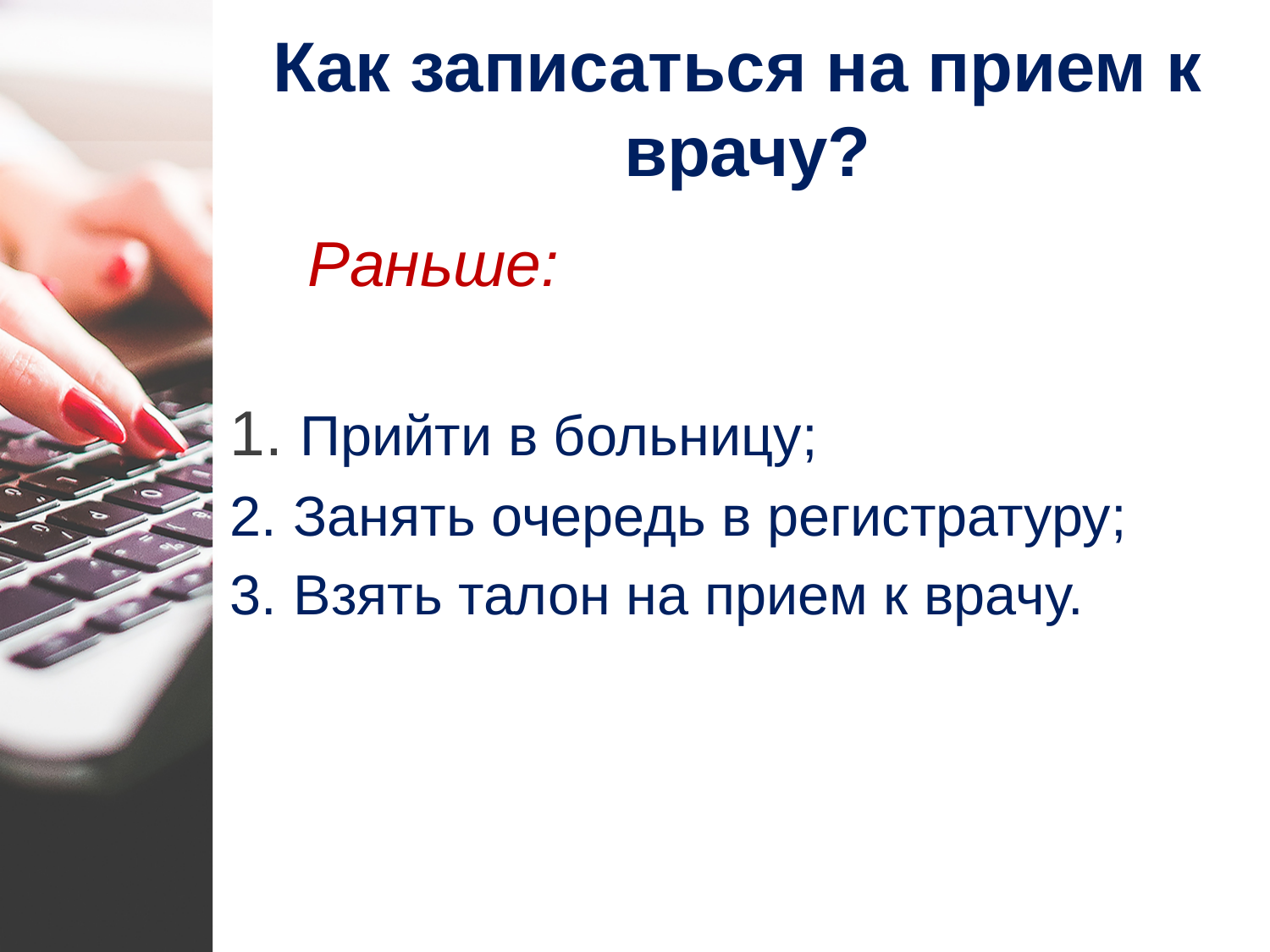

# Как записаться на прием к врачу?
Раньше:
 Прийти в больницу;
 Занять очередь в регистратуру;
 Взять талон на прием к врачу.